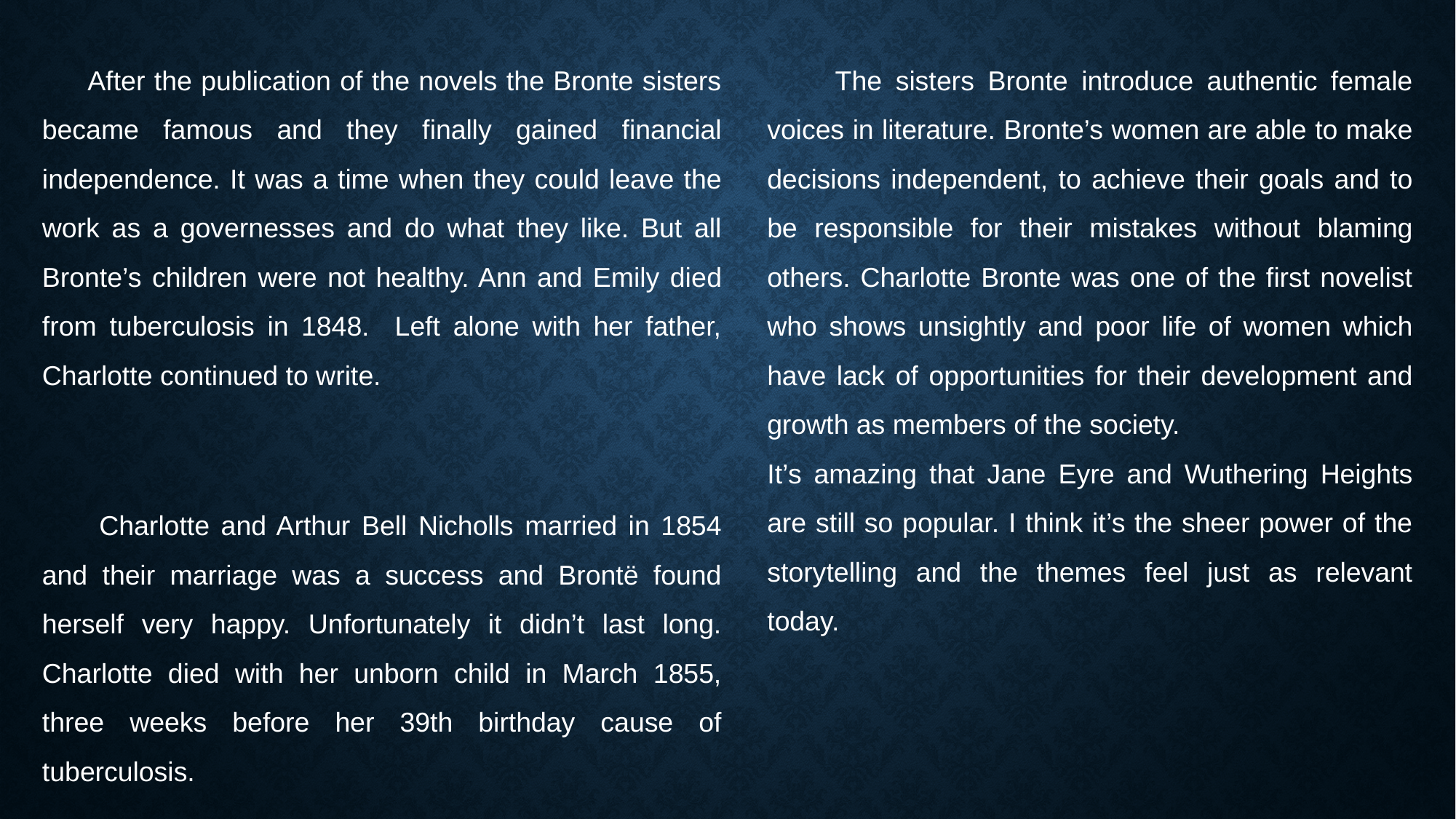

After the publication of the novels the Bronte sisters became famous and they finally gained financial independence. It was a time when they could leave the work as a governesses and do what they like. But all Bronte’s children were not healthy. Ann and Emily died from tuberculosis in 1848.  Left alone with her father, Charlotte continued to write.
     The sisters Bronte introduce authentic female voices in literature. Bronte’s women are able to make decisions independent, to achieve their goals and to be responsible for their mistakes without blaming others. Charlotte Bronte was one of the first novelist who shows unsightly and poor life of women which have lack of opportunities for their development and growth as members of the society.
It’s amazing that Jane Eyre and Wuthering Heights are still so popular. I think it’s the sheer power of the storytelling and the themes feel just as relevant today.
     Charlotte and Arthur Bell Nicholls married in 1854 and their marriage was a success and Brontë found herself very happy. Unfortunately it didn’t last long. Charlotte died with her unborn child in March 1855, three weeks before her 39th birthday cause of tuberculosis.